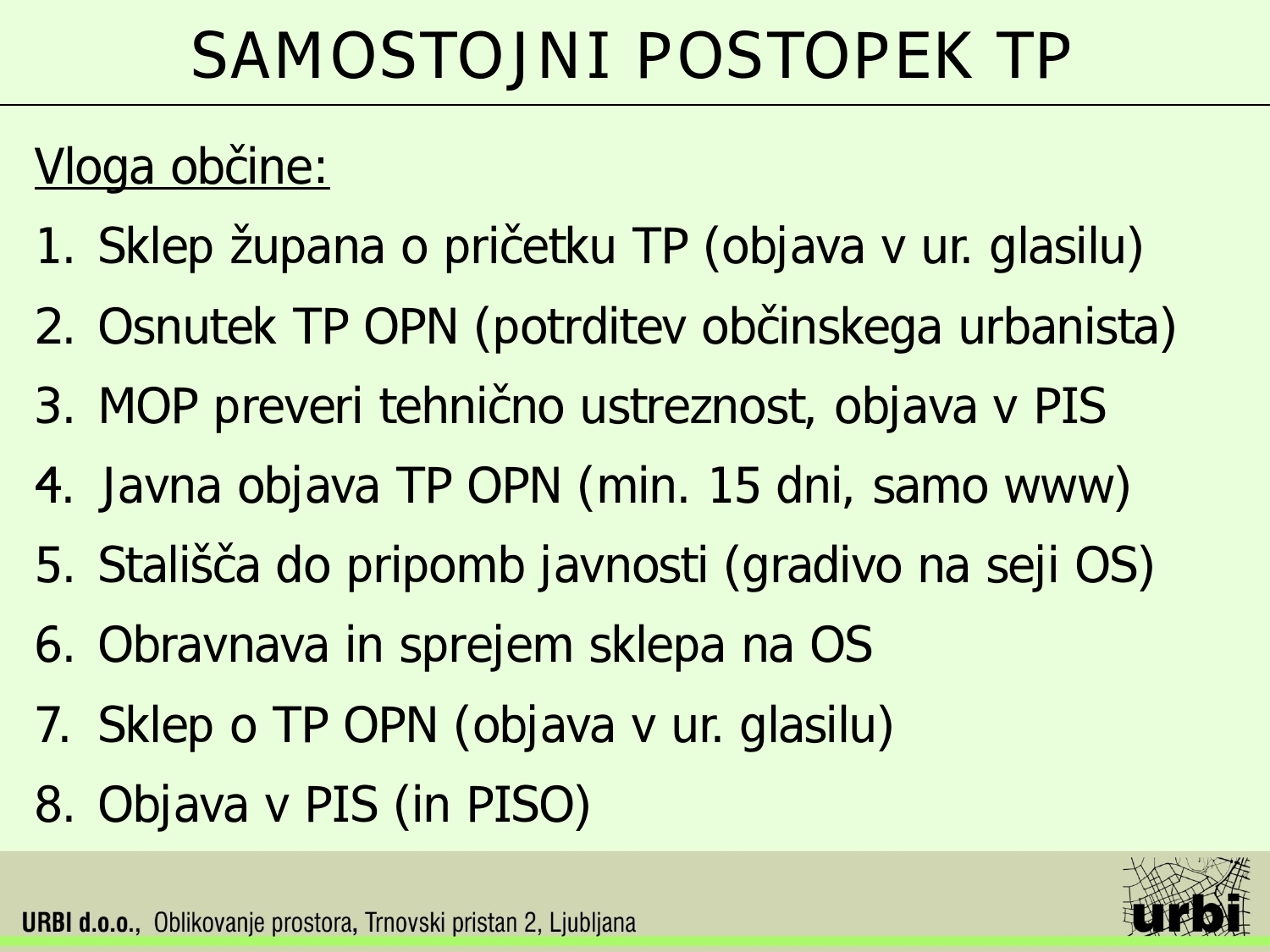

# SAMOSTOJNI POSTOPEK TP
Vloga občine:
Sklep župana o pričetku TP (objava v ur. glasilu)
Osnutek TP OPN (potrditev občinskega urbanista)
MOP preveri tehnično ustreznost, objava v PIS
Javna objava TP OPN (min. 15 dni, samo www)
Stališča do pripomb javnosti (gradivo na seji OS)
Obravnava in sprejem sklepa na OS
Sklep o TP OPN (objava v ur. glasilu)
Objava v PIS (in PISO)